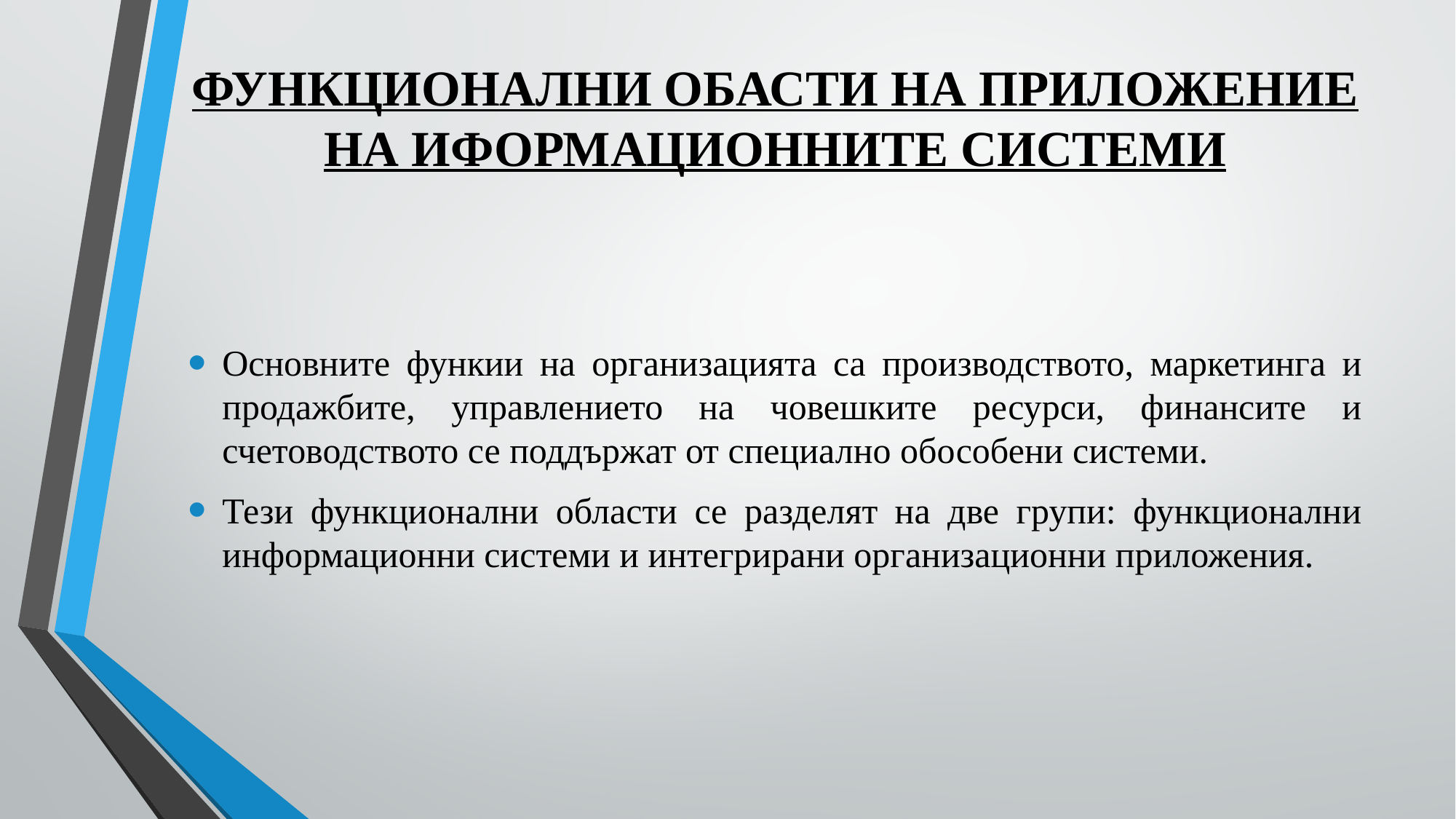

# ФУНКЦИОНАЛНИ ОБАСТИ НА ПРИЛОЖЕНИЕ НА ИФОРМАЦИОННИТЕ СИСТЕМИ
Основните функии на организацията са производството, маркетинга и продажбите, управлението на човешките ресурси, финансите и счетоводството се поддържат от специално обособени системи.
Тези функционални области се разделят на две групи: функционални информационни системи и интегрирани организационни приложения.